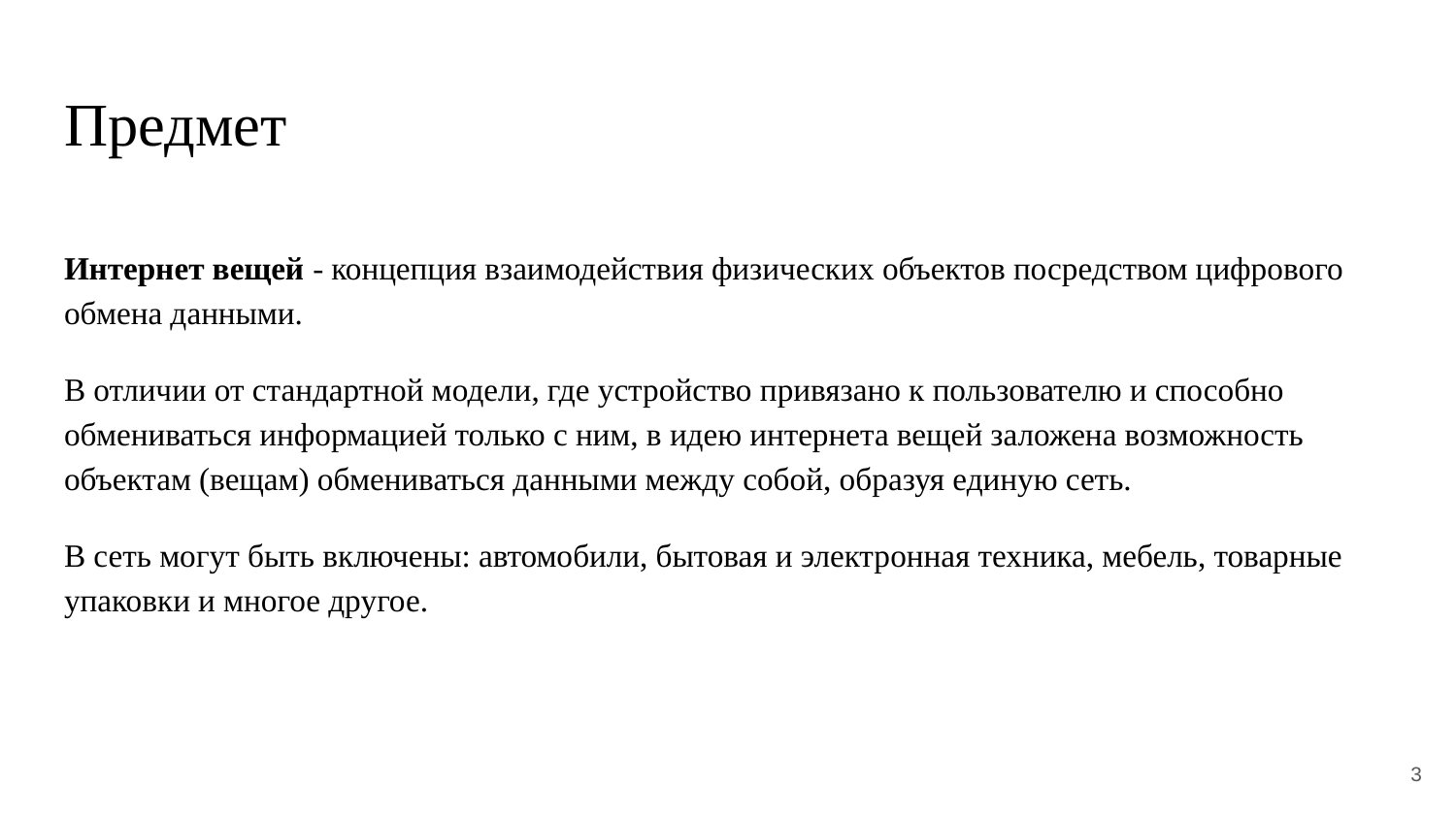

# Предмет
Интернет вещей - концепция взаимодействия физических объектов посредством цифрового обмена данными.
В отличии от стандартной модели, где устройство привязано к пользователю и способно обмениваться информацией только с ним, в идею интернета вещей заложена возможность объектам (вещам) обмениваться данными между собой, образуя единую сеть.
В сеть могут быть включены: автомобили, бытовая и электронная техника, мебель, товарные упаковки и многое другое.

3